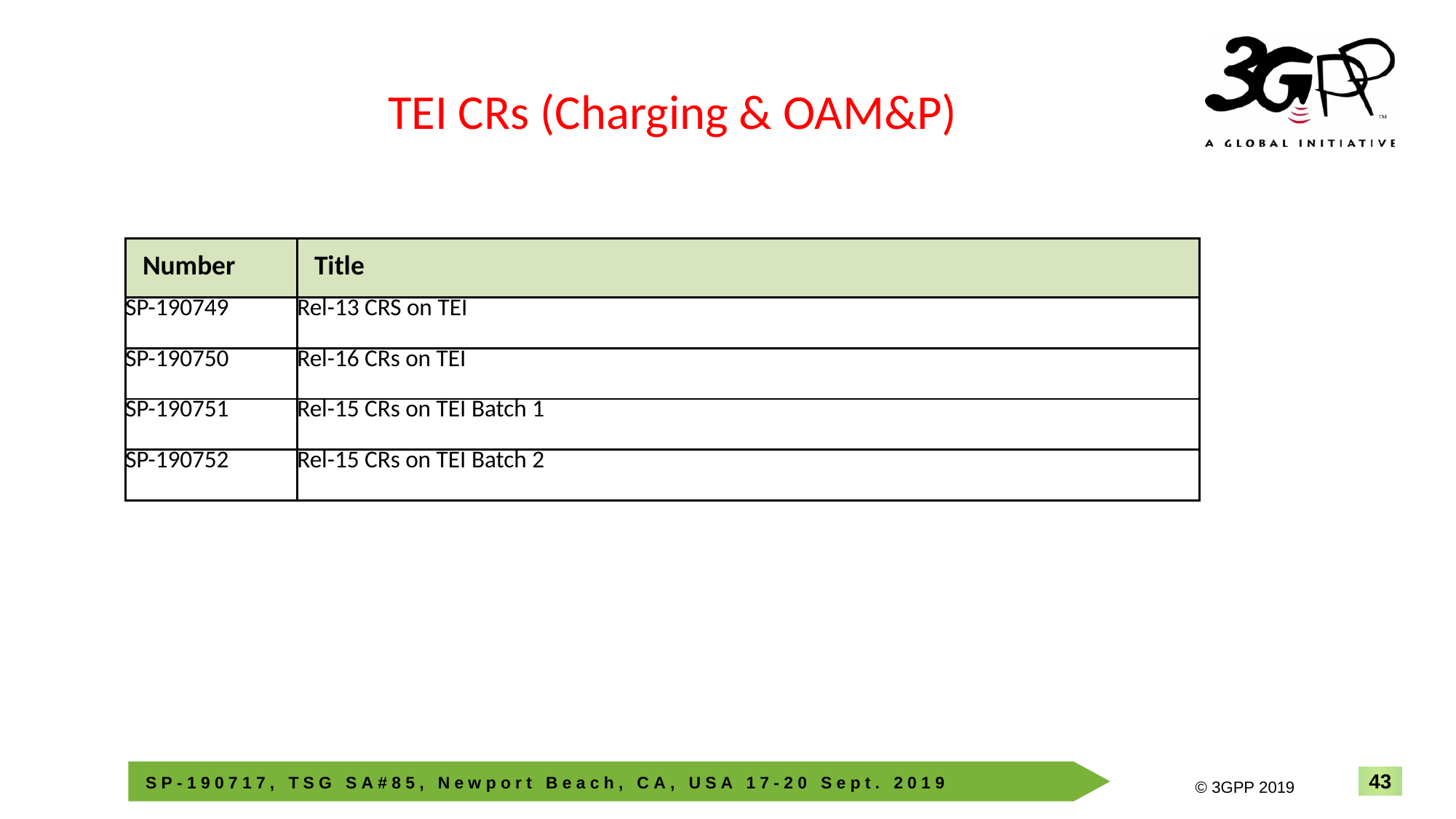

TEI CRs (Charging & OAM&P)

| Number | Title |
| --- | --- |
| SP-190749 | Rel-13 CRS on TEI |
| SP-190750 | Rel-16 CRs on TEI |
| SP-190751 | Rel-15 CRs on TEI Batch 1 |
| SP-190752 | Rel-15 CRs on TEI Batch 2 |